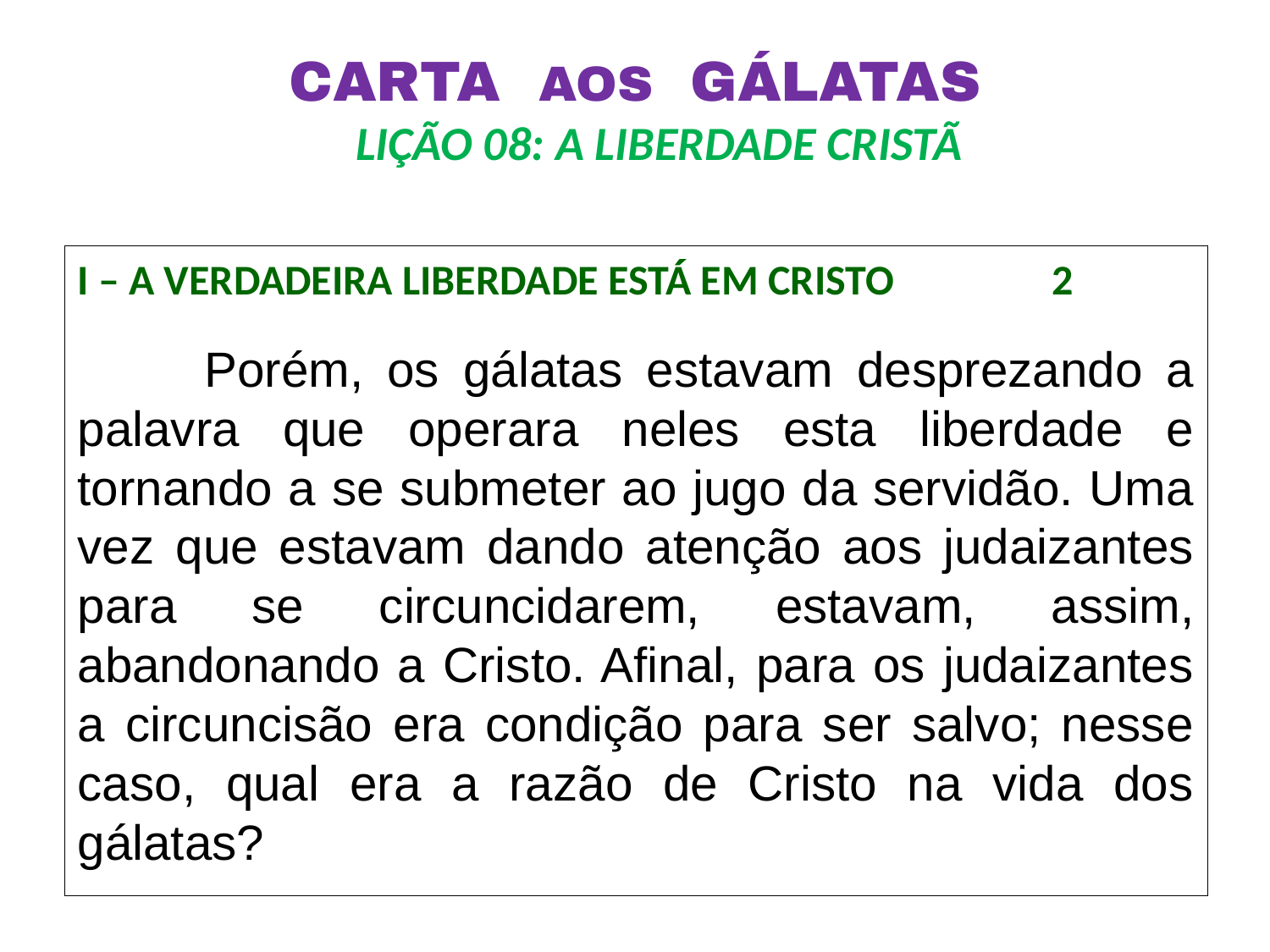

# CARTA  AOS  GÁLATAS LIÇÃO 08: A LIBERDADE CRISTÃ
I – A VERDADEIRA LIBERDADE ESTÁ EM CRISTO	         2

	Porém, os gálatas estavam desprezando a palavra que operara neles esta liberdade e tornando a se submeter ao jugo da servidão. Uma vez que estavam dando atenção aos judaizantes para se circuncidarem, estavam, assim, abandonando a Cristo. Afinal, para os judaizantes a circuncisão era condição para ser salvo; nesse caso, qual era a razão de Cristo na vida dos gálatas?